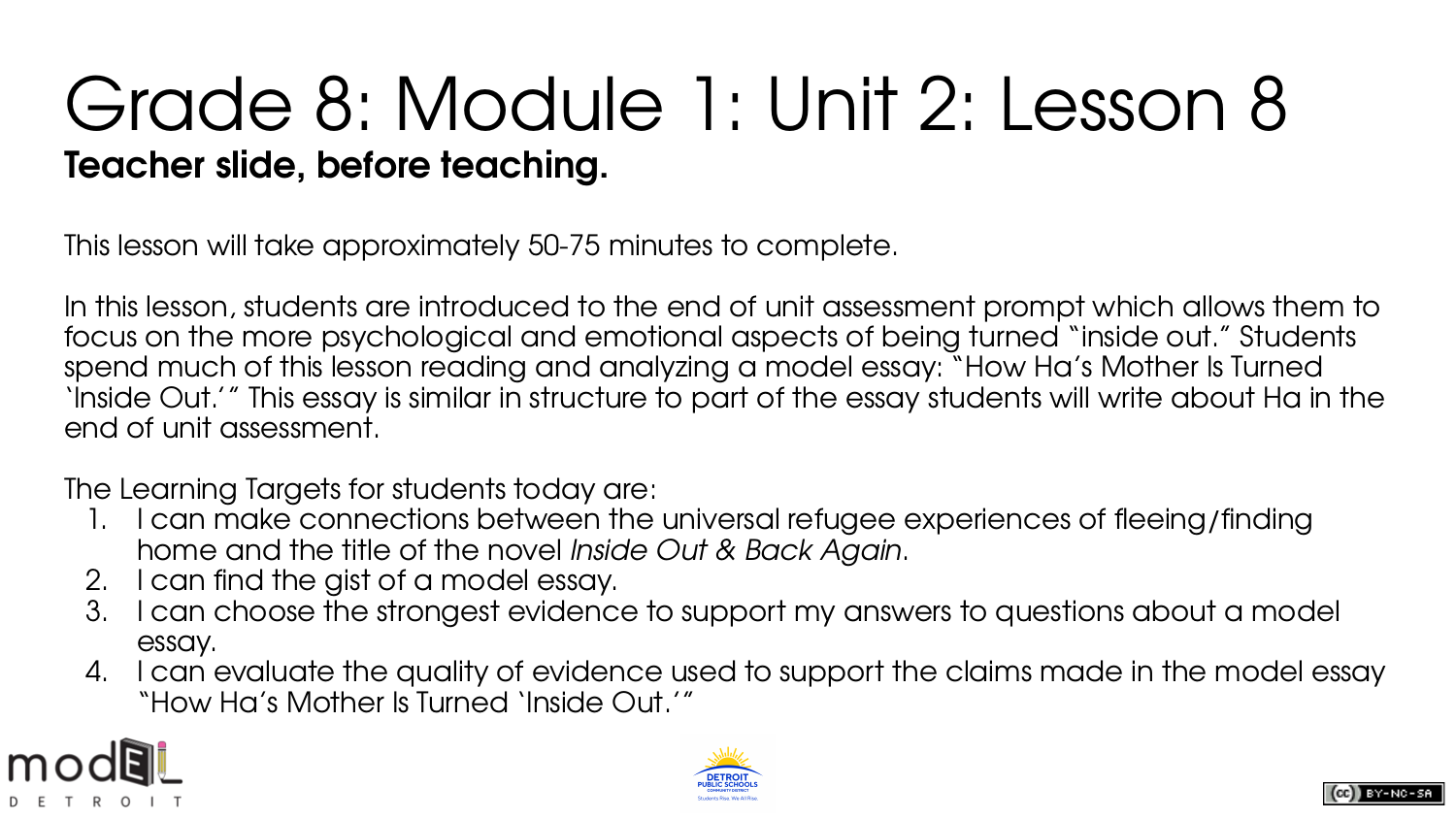

# Grade 8: Module 1: Unit 2: Lesson 8 Teacher slide, before teaching.
This lesson will take approximately 50-75 minutes to complete.

In this lesson, students are introduced to the end of unit assessment prompt which allows them to focus on the more psychological and emotional aspects of being turned “inside out.” Students spend much of this lesson reading and analyzing a model essay: “How Ha’s Mother Is Turned ‘Inside Out.’” This essay is similar in structure to part of the essay students will write about Ha in the end of unit assessment.

The Learning Targets for students today are:
I can make connections between the universal refugee experiences of fleeing/finding home and the title of the novel Inside Out & Back Again.
I can find the gist of a model essay.
I can choose the strongest evidence to support my answers to questions about a model essay.
I can evaluate the quality of evidence used to support the claims made in the model essay “How Ha’s Mother Is Turned ‘Inside Out.’”